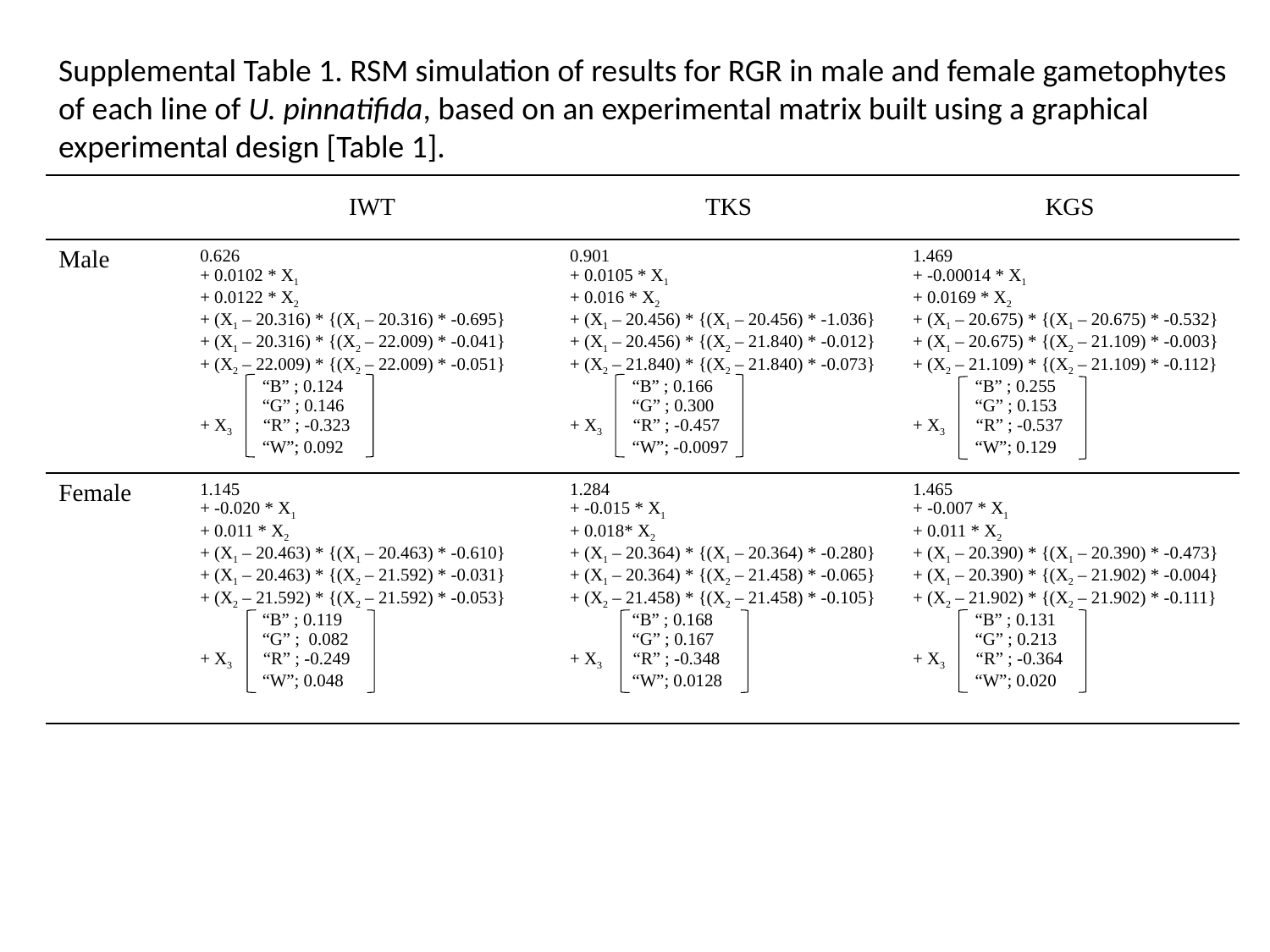

Supplemental Table 1. RSM simulation of results for RGR in male and female gametophytes of each line of U. pinnatifida, based on an experimental matrix built using a graphical experimental design [Table 1].
|  | IWT | TKS | KGS |
| --- | --- | --- | --- |
| Male | 0.626 + 0.0102 \* X1 + 0.0122 \* X2 + (X1 – 20.316) \* {(X1 – 20.316) \* -0.695} + (X1 – 20.316) \* {(X2 – 22.009) \* -0.041} + (X2 – 22.009) \* {(X2 – 22.009) \* -0.051} “B” ; 0.124 “G” ; 0.146 + X3 “R” ; -0.323 “W”; 0.092 | 0.901 + 0.0105 \* X1 + 0.016 \* X2 + (X1 – 20.456) \* {(X1 – 20.456) \* -1.036} + (X1 – 20.456) \* {(X2 – 21.840) \* -0.012} + (X2 – 21.840) \* {(X2 – 21.840) \* -0.073} “B” ; 0.166 “G” ; 0.300 + X3 “R” ; -0.457 “W”; -0.0097 | 1.469 + -0.00014 \* X1 + 0.0169 \* X2 + (X1 – 20.675) \* {(X1 – 20.675) \* -0.532} + (X1 – 20.675) \* {(X2 – 21.109) \* -0.003} + (X2 – 21.109) \* {(X2 – 21.109) \* -0.112} “B” ; 0.255 “G” ; 0.153 + X3 “R” ; -0.537 “W”; 0.129 |
| Female | 1.145 + -0.020 \* X1 + 0.011 \* X2 + (X1 – 20.463) \* {(X1 – 20.463) \* -0.610} + (X1 – 20.463) \* {(X2 – 21.592) \* -0.031} + (X2 – 21.592) \* {(X2 – 21.592) \* -0.053} “B” ; 0.119 “G” ; 0.082 + X3 “R” ; -0.249 “W”; 0.048 | 1.284 + -0.015 \* X1 + 0.018\* X2 + (X1 – 20.364) \* {(X1 – 20.364) \* -0.280} + (X1 – 20.364) \* {(X2 – 21.458) \* -0.065} + (X2 – 21.458) \* {(X2 – 21.458) \* -0.105} “B” ; 0.168 “G” ; 0.167 + X3 “R” ; -0.348 “W”; 0.0128 | 1.465 + -0.007 \* X1 + 0.011 \* X2 + (X1 – 20.390) \* {(X1 – 20.390) \* -0.473} + (X1 – 20.390) \* {(X2 – 21.902) \* -0.004} + (X2 – 21.902) \* {(X2 – 21.902) \* -0.111} “B” ; 0.131 “G” ; 0.213 + X3 “R” ; -0.364 “W”; 0.020 |